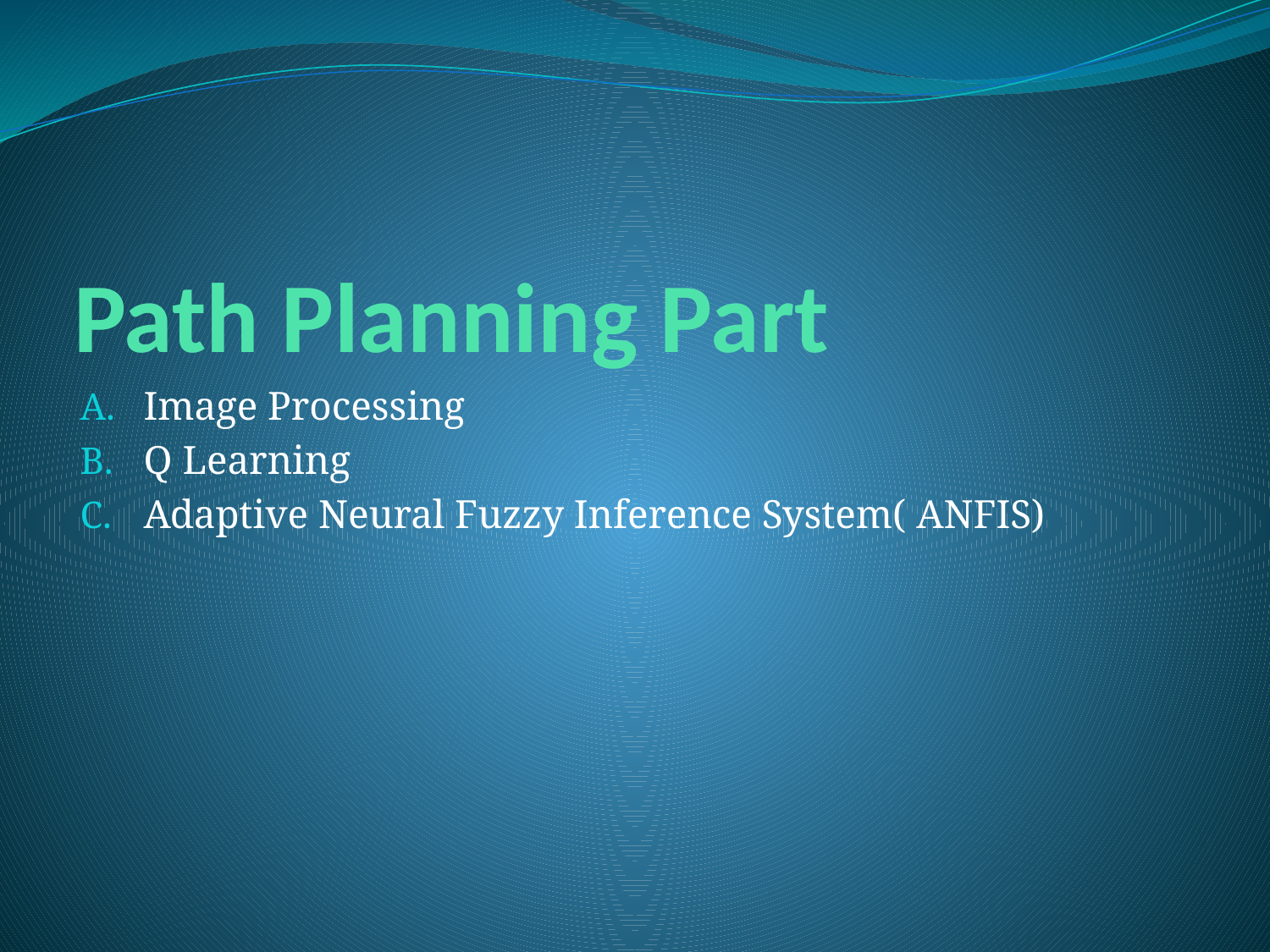

# Path Planning Part
Image Processing
Q Learning
Adaptive Neural Fuzzy Inference System( ANFIS)